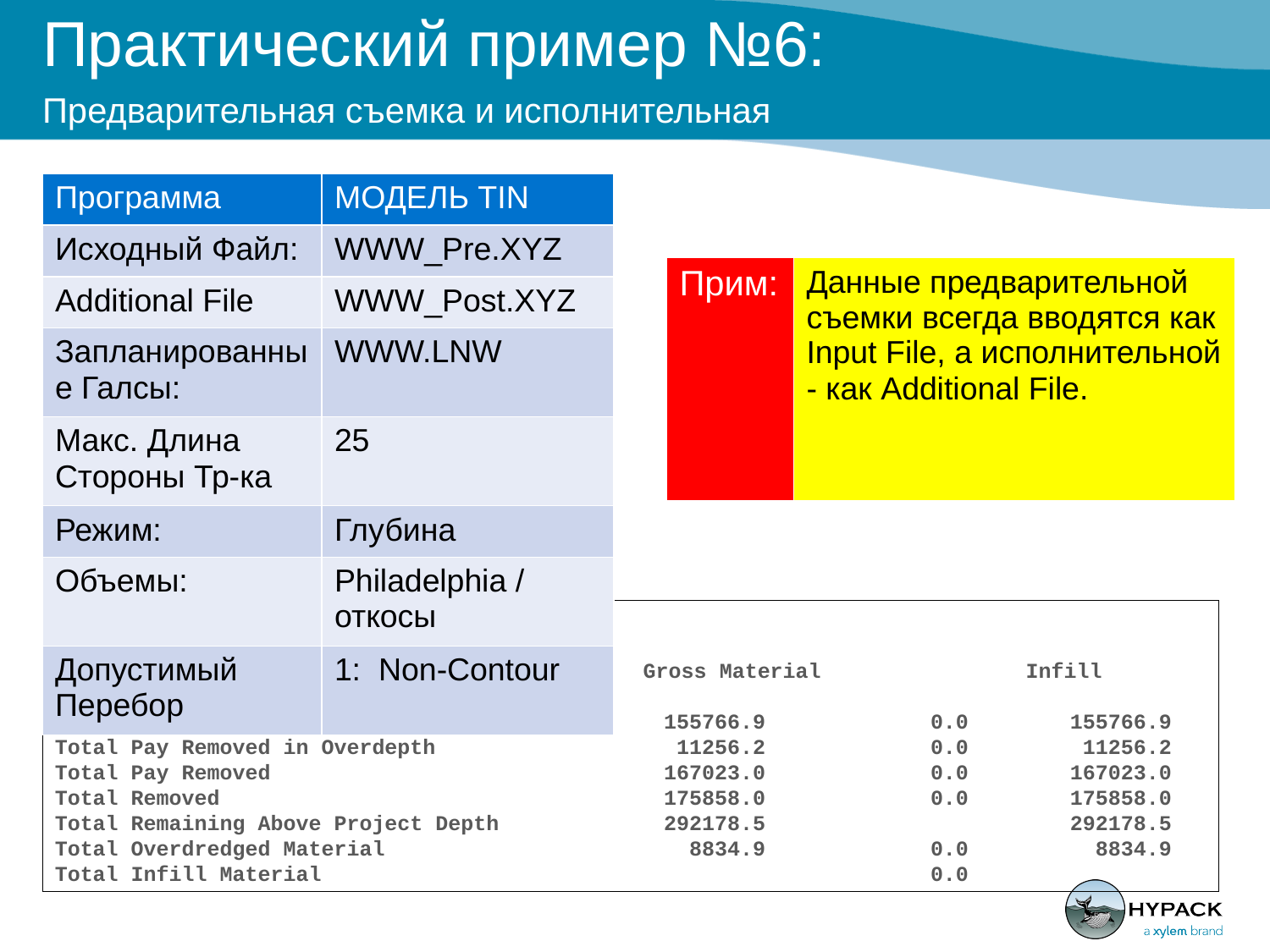

# Практический пример №6: Предварительная съемка и исполнительная
| Программа | МОДЕЛЬ TIN |
| --- | --- |
| Исходный Файл: | WWW\_Pre.XYZ |
| Additional File | WWW\_Post.XYZ |
| Запланированные Галсы: | WWW.LNW |
| Макс. Длина Стороны Тр-ка | 25 |
| Режим: | Глубина |
| Объемы: | Philadelphia / откосы |
| Допустимый Перебор | 1: Non-Contour |
| Прим: | Данные предварительной съемки всегда вводятся как Input File, а исполнительной - как Additional File. |
| --- | --- |
Итоговые объемы дноуглубления
==========================
Materials                                     Gross Material                Infill          Net Material
Total Pay Removed to Project Depth              155766.9             0.0        155766.9
Total Pay Removed in Overdepth                   11256.2             0.0         11256.2
Total Pay Removed                               167023.0             0.0        167023.0
Total Removed                                   175858.0             0.0        175858.0
Total Remaining Above Project Depth             292178.5                        292178.5
Total Overdredged Material                        8834.9             0.0          8834.9
Total Infill Material                                                0.0